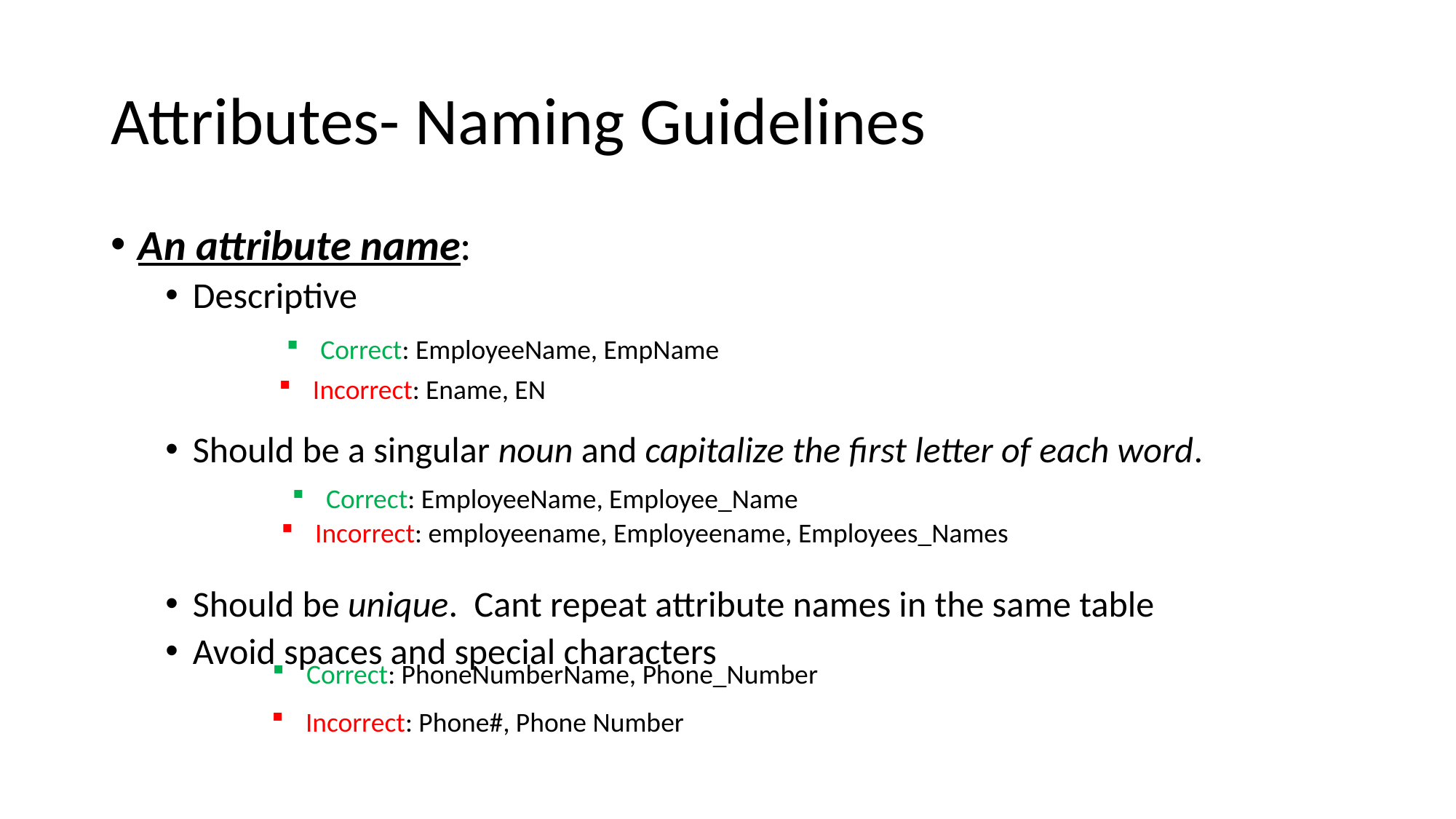

# Attributes- Naming Guidelines
An attribute name:
Descriptive

Should be a singular noun and capitalize the first letter of each word.

Should be unique.  Cant repeat attribute names in the same table
Avoid spaces and special characters

Correct: EmployeeName, EmpName
Incorrect: Ename, EN
Correct: EmployeeName, Employee_Name
Incorrect: employeename, Employeename, Employees_Names
Correct: PhoneNumberName, Phone_Number
Incorrect: Phone#, Phone Number